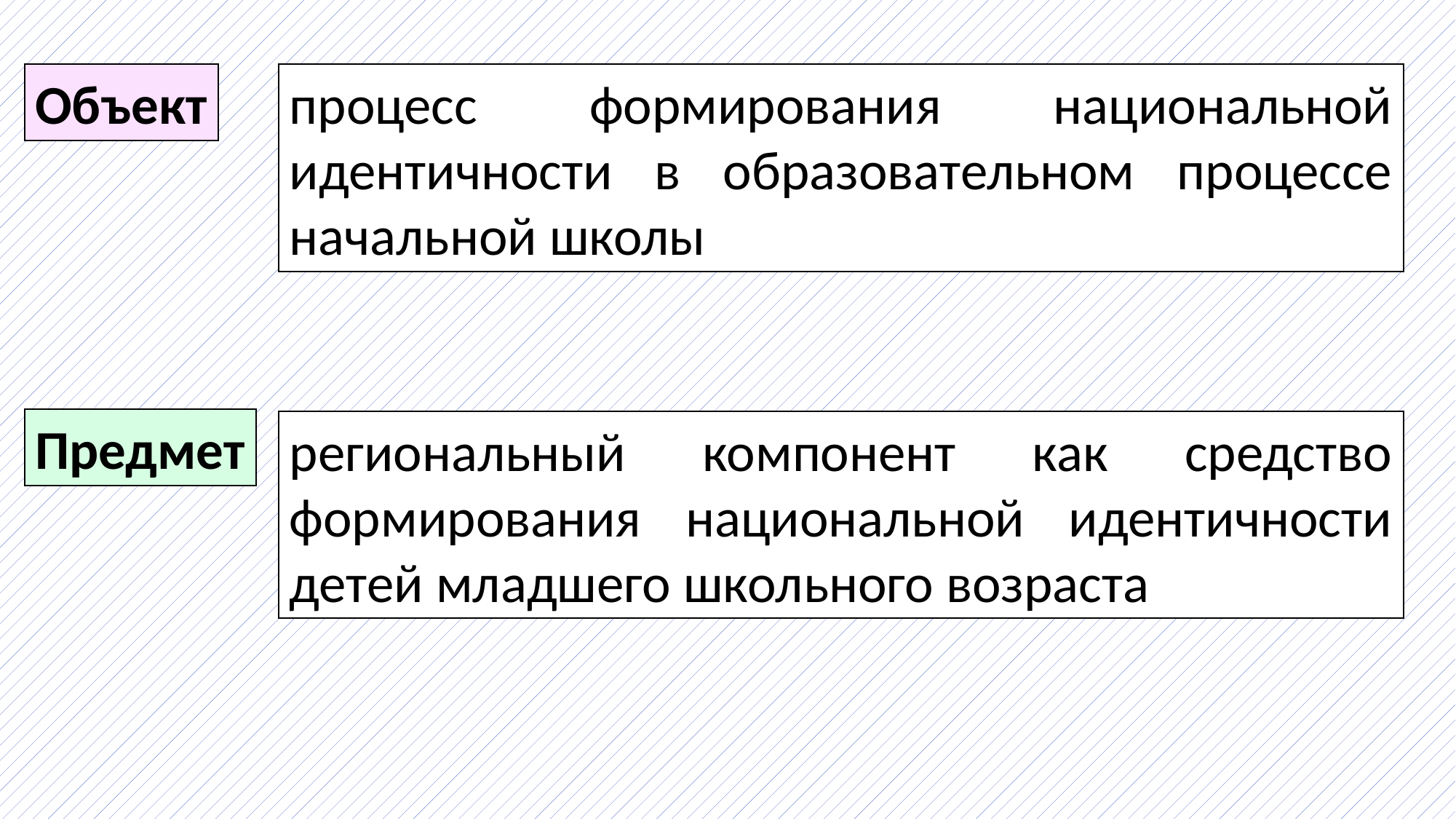

Объект
процесс формирования национальной идентичности в образовательном процессе начальной школы
Предмет
региональный компонент как средство формирования национальной идентичности детей младшего школьного возраста